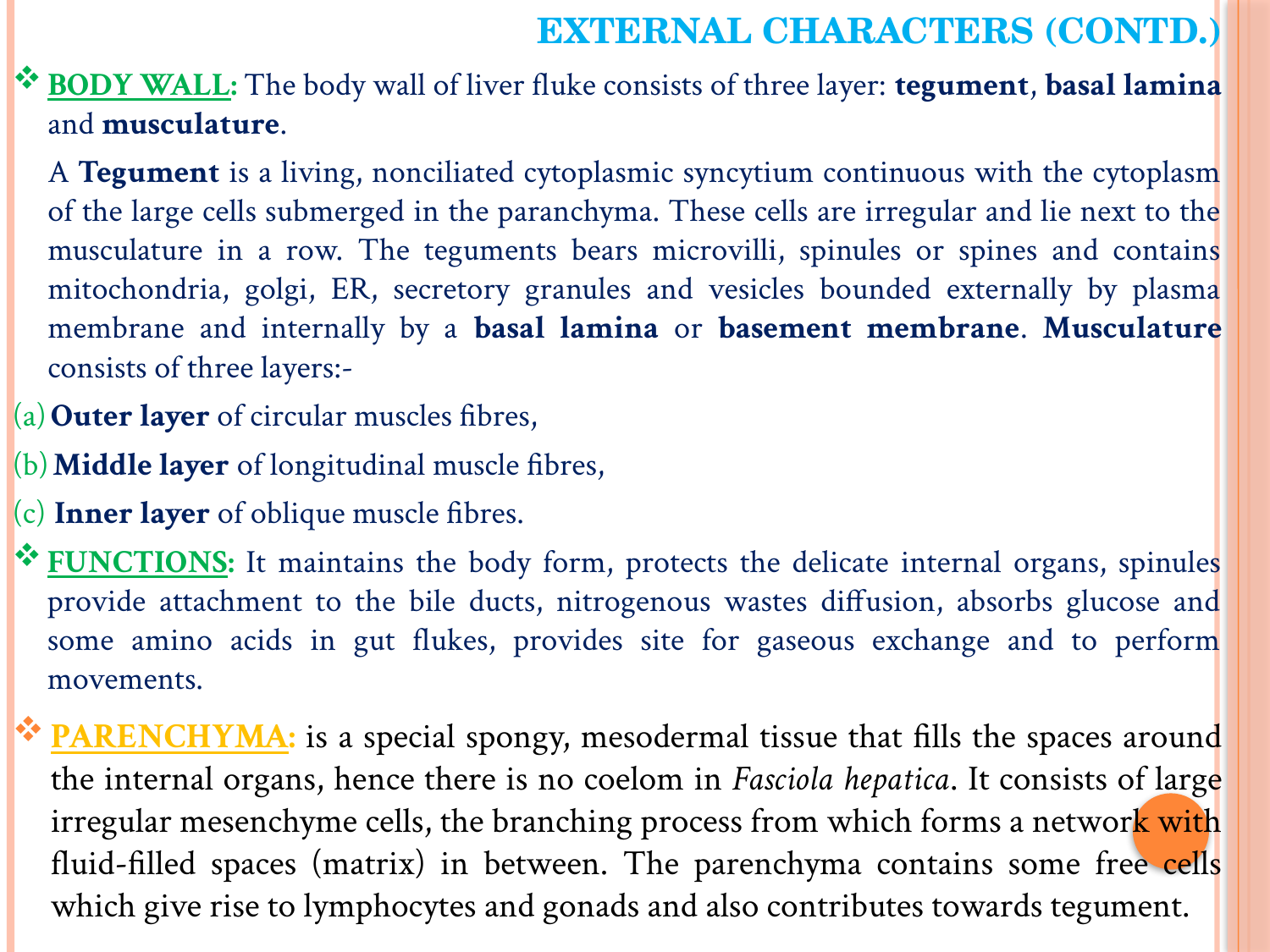

# External Characters (Contd.)
BODY WALL: The body wall of liver fluke consists of three layer: tegument, basal lamina and musculature.
	A Tegument is a living, nonciliated cytoplasmic syncytium continuous with the cytoplasm of the large cells submerged in the paranchyma. These cells are irregular and lie next to the musculature in a row. The teguments bears microvilli, spinules or spines and contains mitochondria, golgi, ER, secretory granules and vesicles bounded externally by plasma membrane and internally by a basal lamina or basement membrane. Musculature consists of three layers:-
 Outer layer of circular muscles fibres,
 Middle layer of longitudinal muscle fibres,
 Inner layer of oblique muscle fibres.
FUNCTIONS: It maintains the body form, protects the delicate internal organs, spinules provide attachment to the bile ducts, nitrogenous wastes diffusion, absorbs glucose and some amino acids in gut flukes, provides site for gaseous exchange and to perform movements.
PARENCHYMA: is a special spongy, mesodermal tissue that fills the spaces around the internal organs, hence there is no coelom in Fasciola hepatica. It consists of large irregular mesenchyme cells, the branching process from which forms a network with fluid-filled spaces (matrix) in between. The parenchyma contains some free cells which give rise to lymphocytes and gonads and also contributes towards tegument.